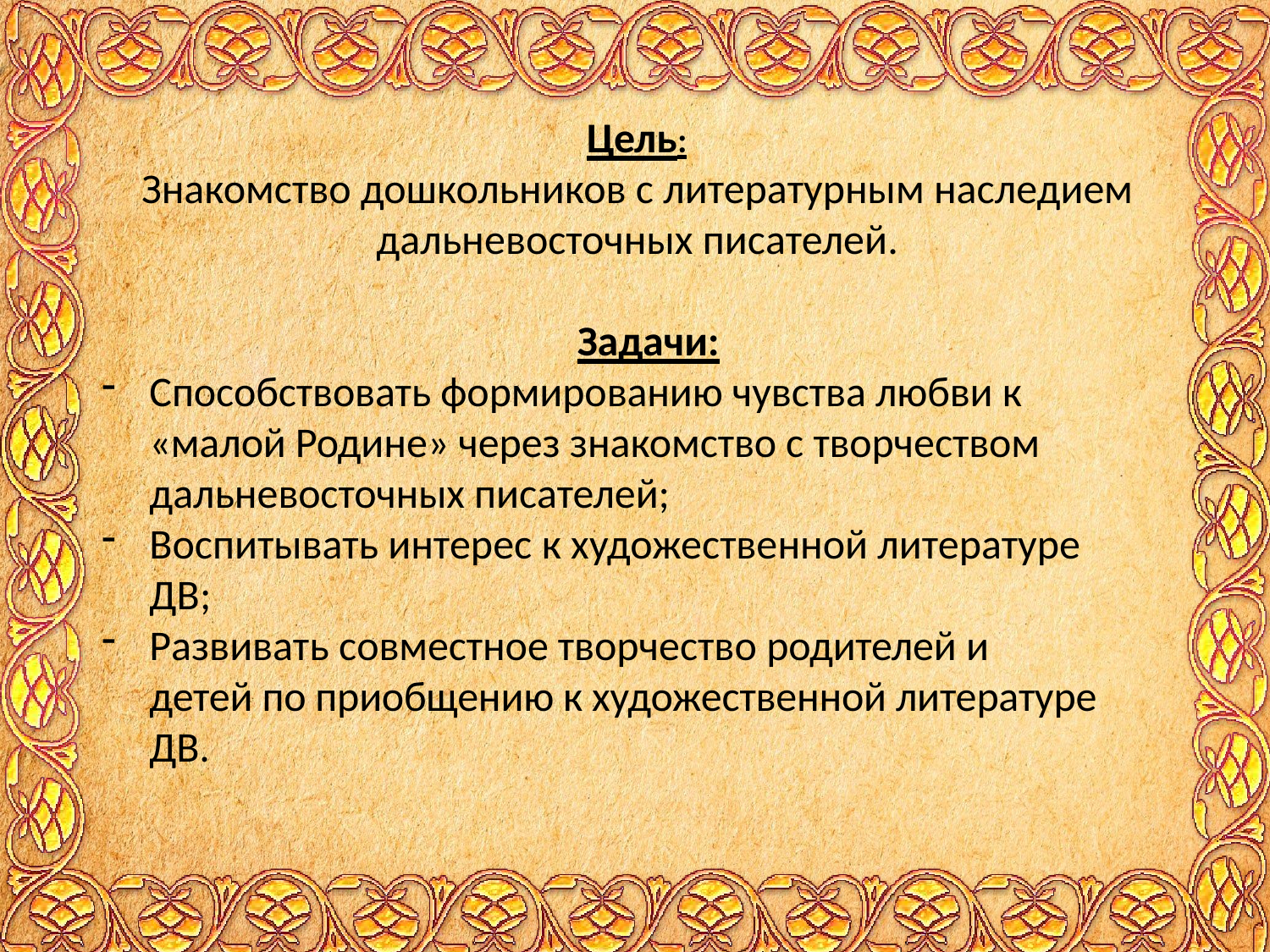

Цель:
Знакомство дошкольников с литературным наследием дальневосточных писателей.

Задачи:
Способствовать формированию чувства любви к «малой Родине» через знакомство с творчеством дальневосточных писателей;
Воспитывать интерес к художественной литературе ДВ;
Развивать совместное творчество родителей и  детей по приобщению к художественной литературе ДВ.